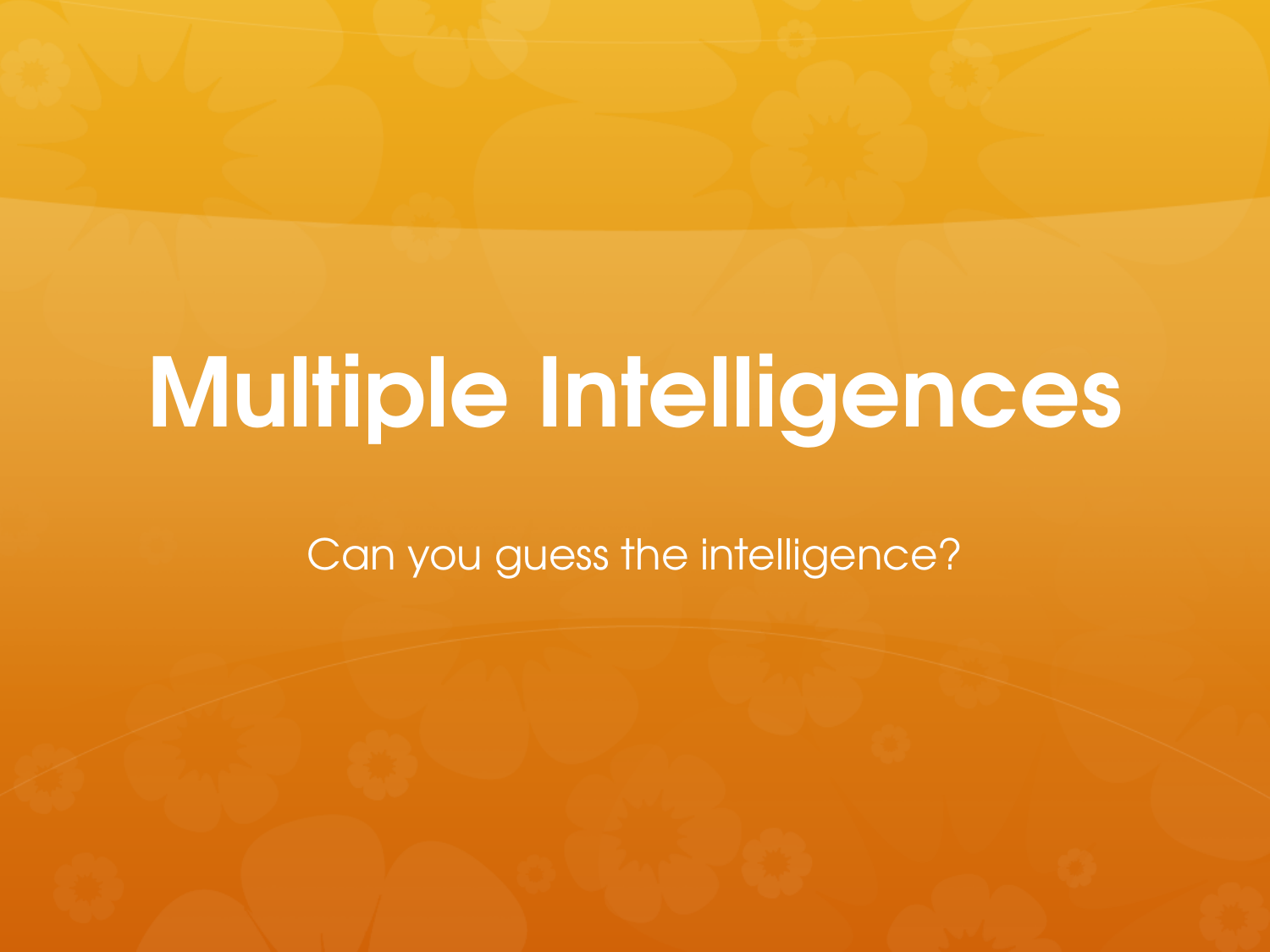

# Multiple Intelligences

Can you guess the intelligence?